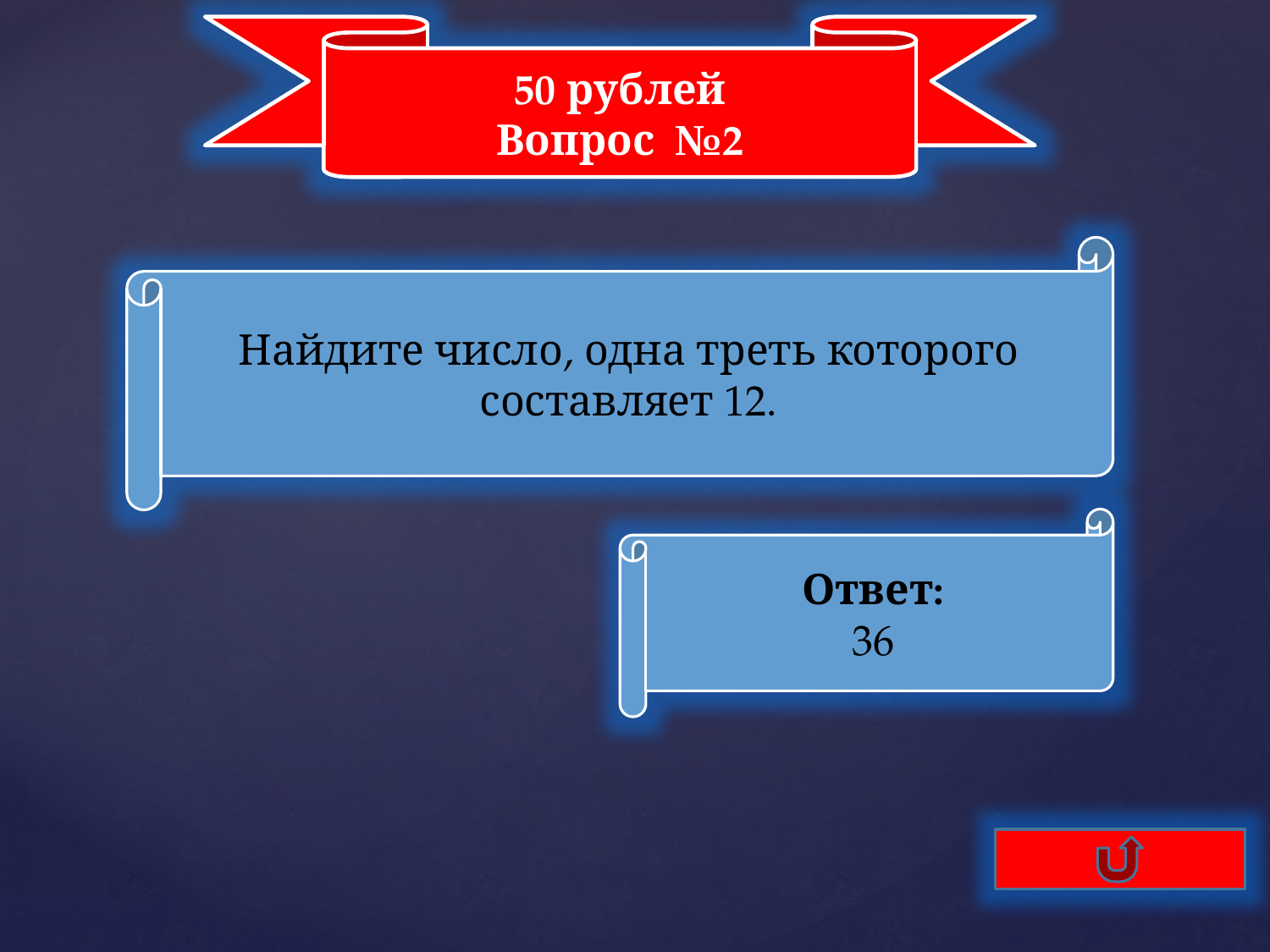

50 рублей
Вопрос  №2
Найдите число, одна треть которого составляет 12.
Ответ:
36